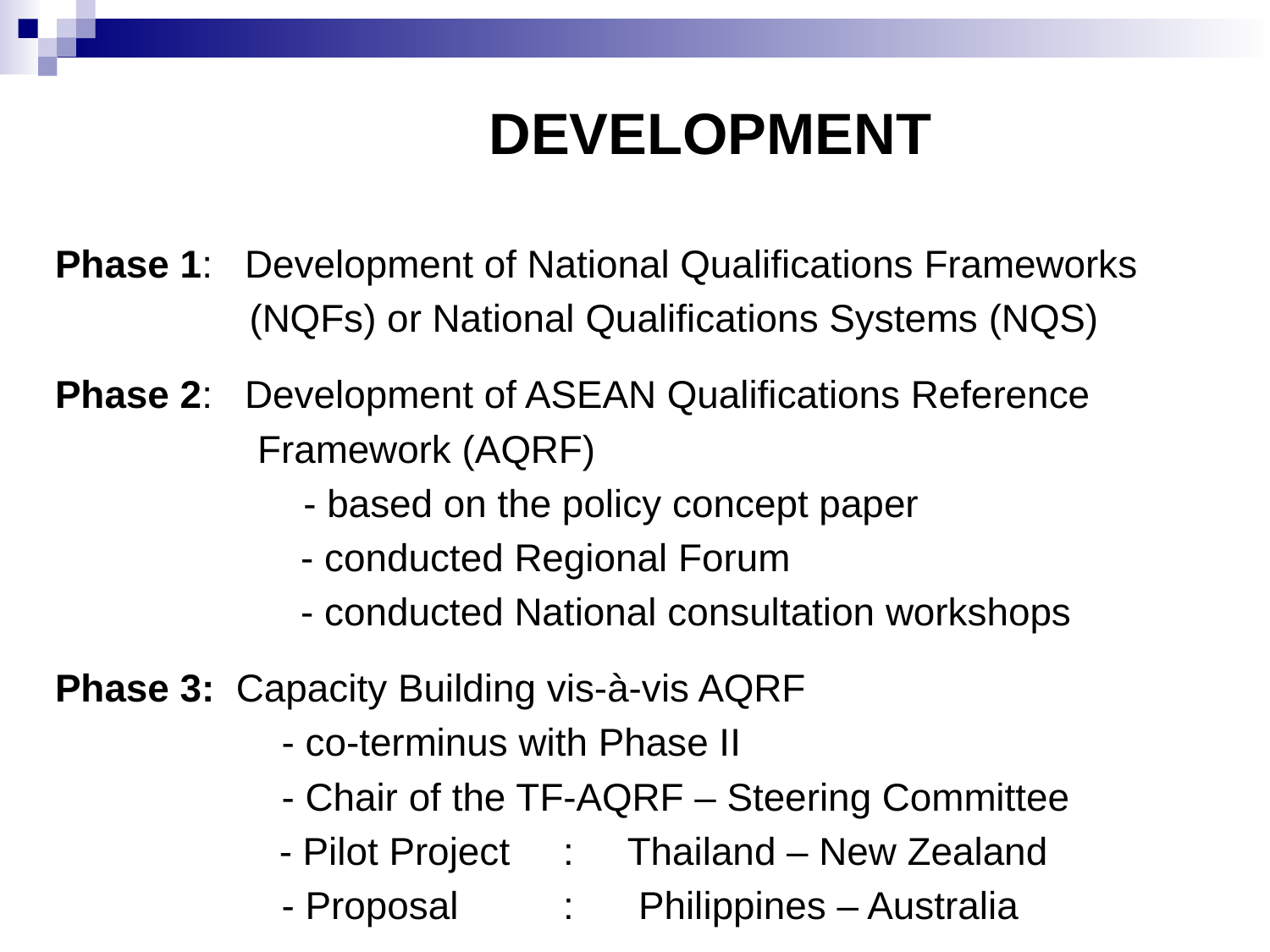

# DEVELOPMENT
Phase 1:   Development of National Qualifications Frameworks
                  (NQFs) or National Qualifications Systems (NQS)

Phase 2:   Development of ASEAN Qualifications Reference
	       Framework (AQRF)
                       - based on the policy concept paper
	           - conducted Regional Forum
	           - conducted National consultation workshops

Phase 3:  Capacity Building vis-à-vis AQRF
                     - co-terminus with Phase II
                     - Chair of the TF-AQRF – Steering Committee
	         - Pilot Project 	:     Thailand – New Zealand
                     - Proposal 	:      Philippines – Australia